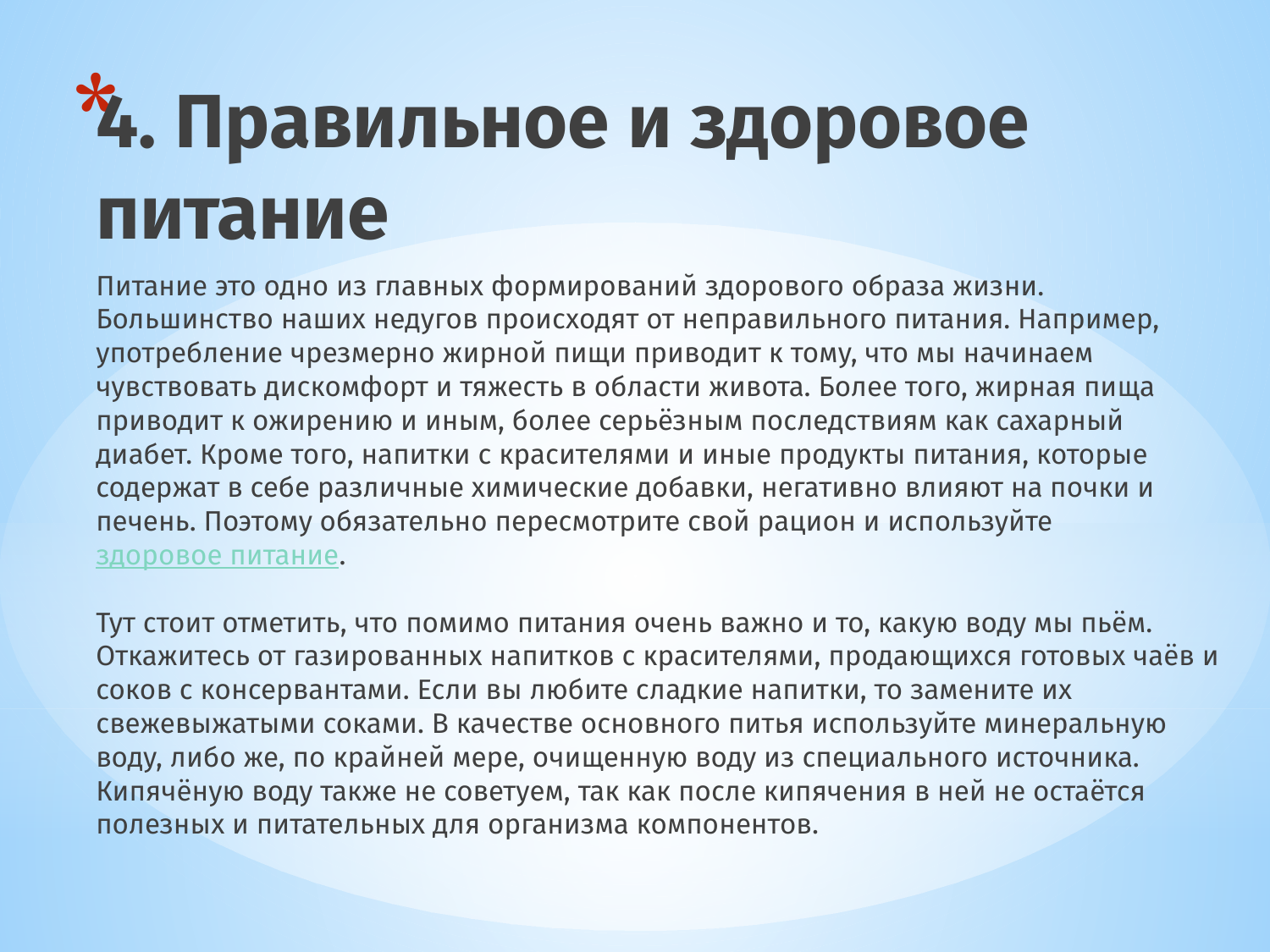

4. Правильное и здоровое питание
Питание это одно из главных формирований здорового образа жизни. Большинство наших недугов происходят от неправильного питания. Например, употребление чрезмерно жирной пищи приводит к тому, что мы начинаем чувствовать дискомфорт и тяжесть в области живота. Более того, жирная пища приводит к ожирению и иным, более серьёзным последствиям как сахарный диабет. Кроме того, напитки с красителями и иные продукты питания, которые содержат в себе различные химические добавки, негативно влияют на почки и печень. Поэтому обязательно пересмотрите свой рацион и используйте здоровое питание.
Тут стоит отметить, что помимо питания очень важно и то, какую воду мы пьём. Откажитесь от газированных напитков с красителями, продающихся готовых чаёв и соков с консервантами. Если вы любите сладкие напитки, то замените их свежевыжатыми соками. В качестве основного питья используйте минеральную воду, либо же, по крайней мере, очищенную воду из специального источника. Кипячёную воду также не советуем, так как после кипячения в ней не остаётся полезных и питательных для организма компонентов.